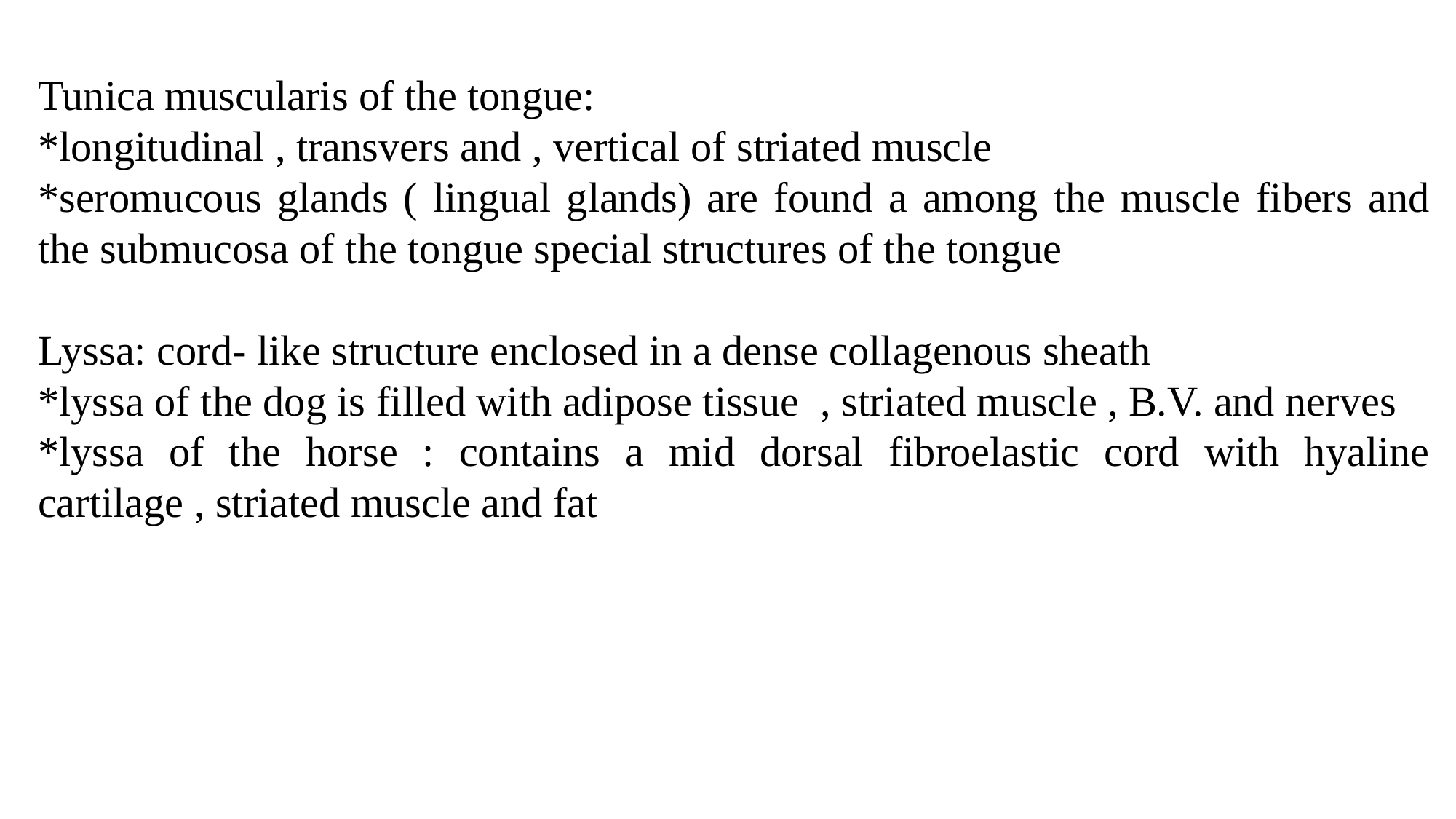

Tunica muscularis of the tongue:
*longitudinal , transvers and , vertical of striated muscle
*seromucous glands ( lingual glands) are found a among the muscle fibers and the submucosa of the tongue special structures of the tongue

Lyssa: cord- like structure enclosed in a dense collagenous sheath
*lyssa of the dog is filled with adipose tissue  , striated muscle , B.V. and nerves
*lyssa of the horse : contains a mid dorsal fibroelastic cord with hyaline cartilage , striated muscle and fat